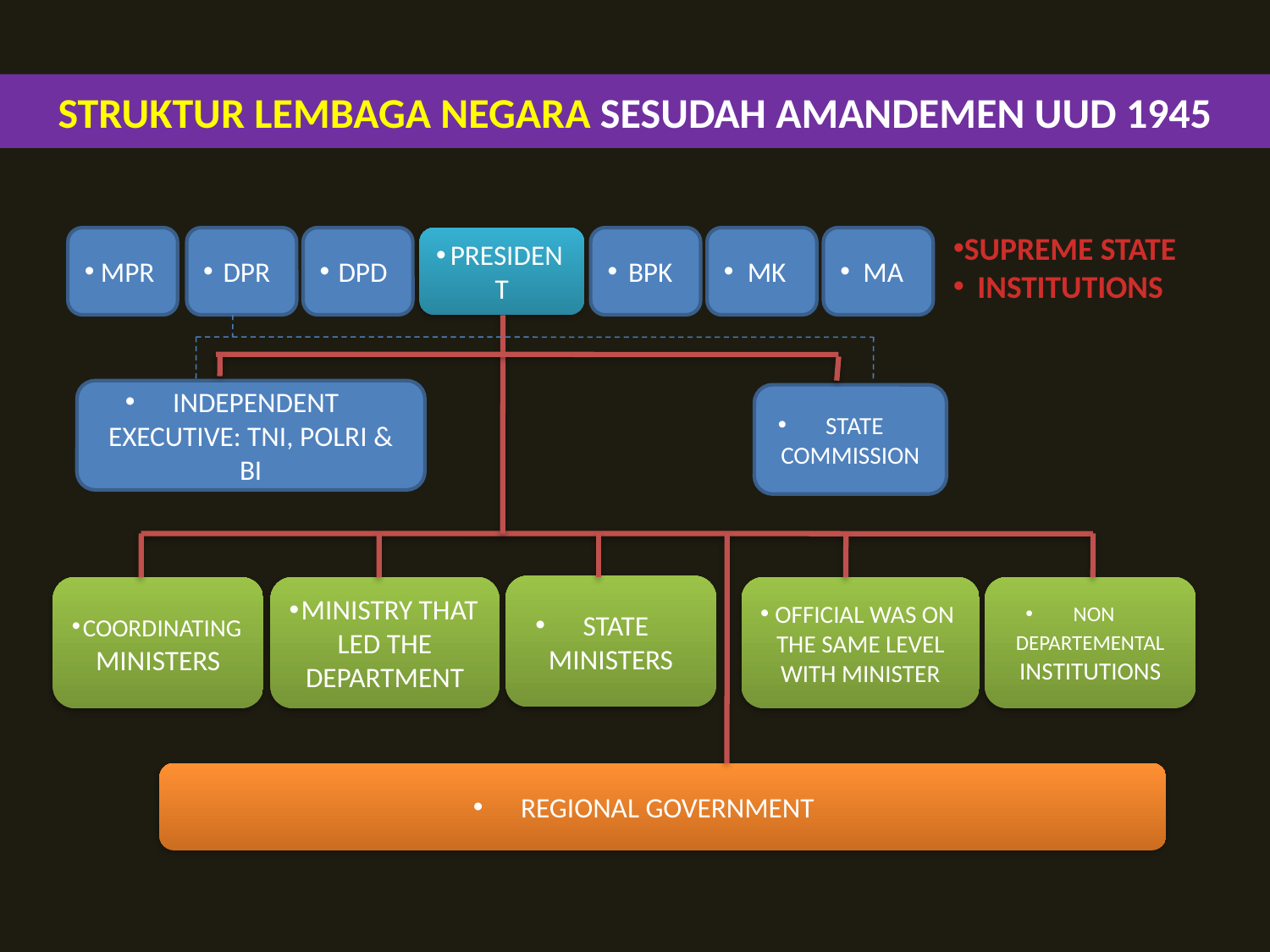

# STRUKTUR LEMBAGA NEGARA SESUDAH AMANDEMEN UUD 1945
SUPREME STATE
INSTITUTIONS
PRESIDENT
MPR
DPR
DPD
BPK
MK
MA
INDEPENDENT EXECUTIVE: TNI, POLRI & BI
STATE COMMISSION
STATE MINISTERS
COORDINATING MINISTERS
MINISTRY THAT LED THE DEPARTMENT
OFFICIAL WAS ON THE SAME LEVEL WITH MINISTER
NON DEPARTEMENTAL INSTITUTIONS
REGIONAL GOVERNMENT